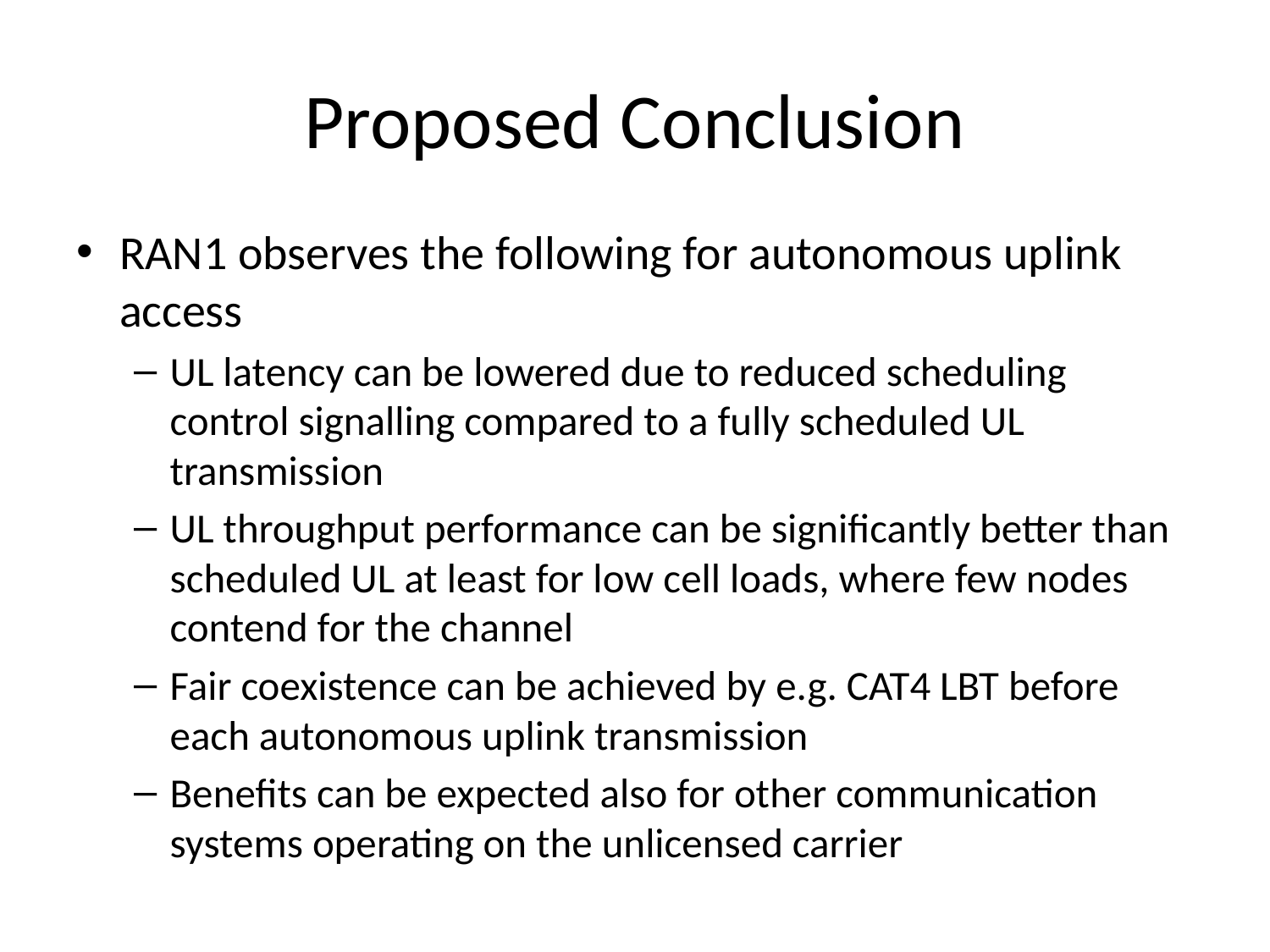

# Proposed Conclusion
RAN1 observes the following for autonomous uplink access
UL latency can be lowered due to reduced scheduling control signalling compared to a fully scheduled UL transmission
UL throughput performance can be significantly better than scheduled UL at least for low cell loads, where few nodes contend for the channel
Fair coexistence can be achieved by e.g. CAT4 LBT before each autonomous uplink transmission
Benefits can be expected also for other communication systems operating on the unlicensed carrier